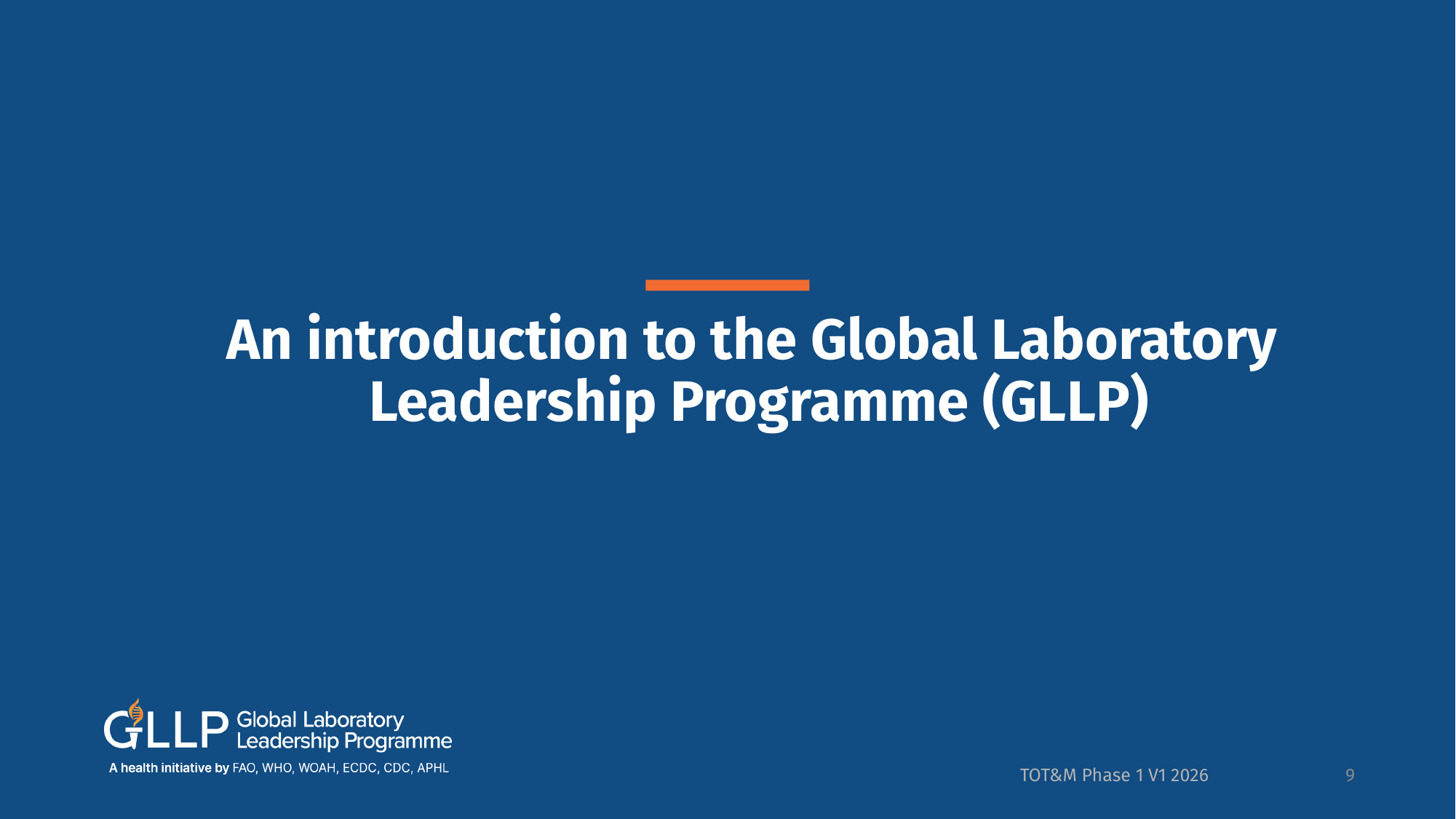

# An introduction to the Global Laboratory Leadership Programme (GLLP)
TOT&M Phase 1 V1 2026
9